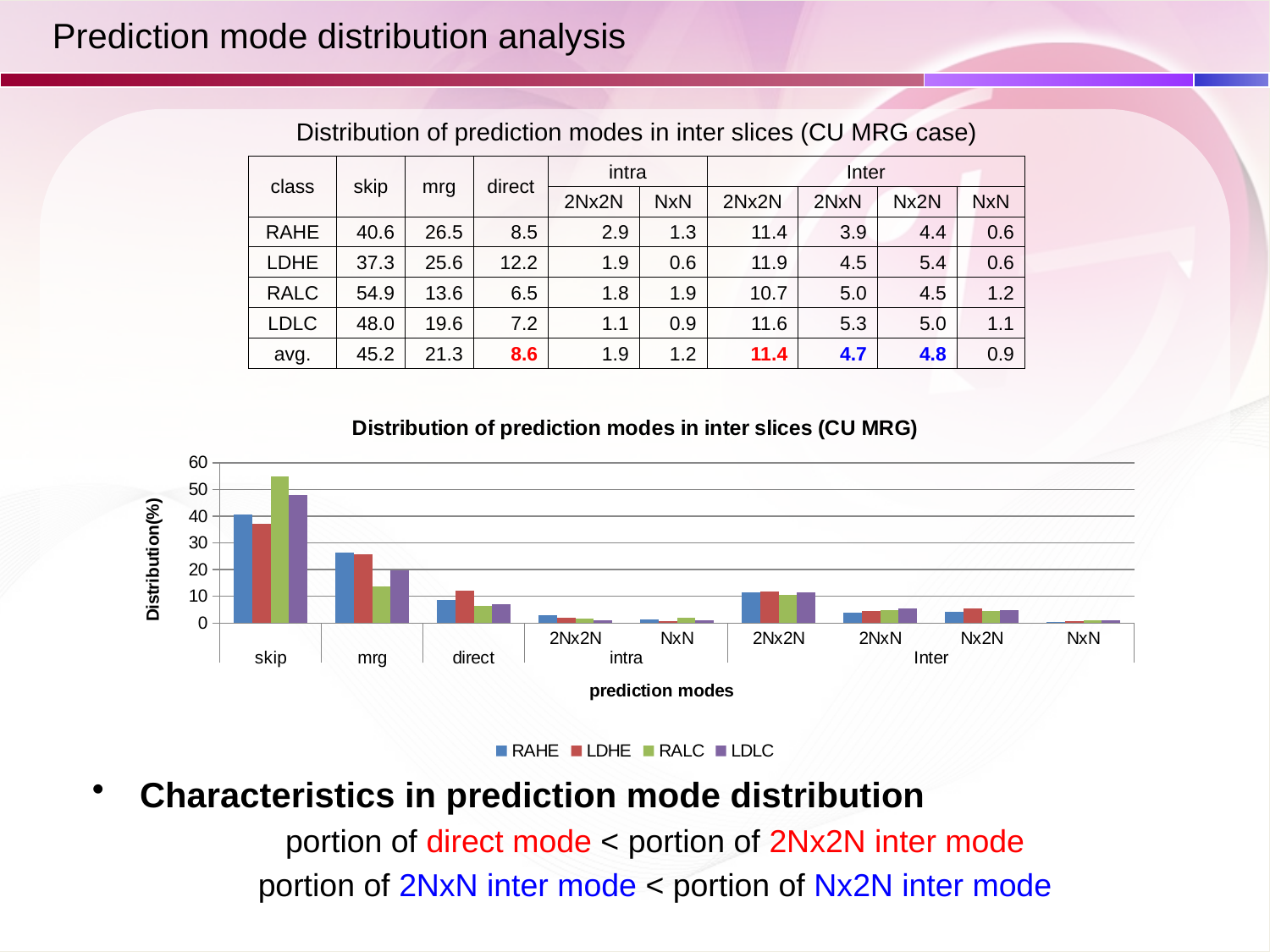

# Prediction mode distribution analysis
Distribution of prediction modes in inter slices (CU MRG case)
| class | skip | mrg | direct | intra |  | Inter |  |  |  |
| --- | --- | --- | --- | --- | --- | --- | --- | --- | --- |
|  |  |  |  | 2Nx2N | NxN | 2Nx2N | 2NxN | Nx2N | NxN |
| RAHE | 40.6 | 26.5 | 8.5 | 2.9 | 1.3 | 11.4 | 3.9 | 4.4 | 0.6 |
| LDHE | 37.3 | 25.6 | 12.2 | 1.9 | 0.6 | 11.9 | 4.5 | 5.4 | 0.6 |
| RALC | 54.9 | 13.6 | 6.5 | 1.8 | 1.9 | 10.7 | 5.0 | 4.5 | 1.2 |
| LDLC | 48.0 | 19.6 | 7.2 | 1.1 | 0.9 | 11.6 | 5.3 | 5.0 | 1.1 |
| avg. | 45.2 | 21.3 | 8.6 | 1.9 | 1.2 | 11.4 | 4.7 | 4.8 | 0.9 |

### Chart: Distribution of prediction modes in inter slices (CU MRG)

| Category |  |  |  |  |
|---|---|---|---|---|
|  | 40.61 | 37.26000000000001 | 54.86 | 48.03 |
|  | 26.479999999999986 | 25.59 | 13.6 | 19.64 |
|  | 8.51 | 12.22 | 6.46 | 7.1899999999999995 |
| 2Nx2N | 2.92 | 1.85 | 1.82 | 1.129999999999996 |
| NxN | 1.26 | 0.6200000000000018 | 1.9300000000000013 | 0.9400000000000006 |
| 2Nx2N | 11.4 | 11.860000000000024 | 10.67 | 11.62 |
| 2NxN | 3.92 | 4.53 | 4.970000000000002 | 5.33 |
| Nx2N | 4.35 | 5.430000000000002 | 4.5 | 4.99 |
| NxN | 0.55 | 0.630000000000002 | 1.1900000000000035 | 1.12 |
Characteristics in prediction mode distribution
portion of direct mode < portion of 2Nx2N inter mode
portion of 2NxN inter mode < portion of Nx2N inter mode